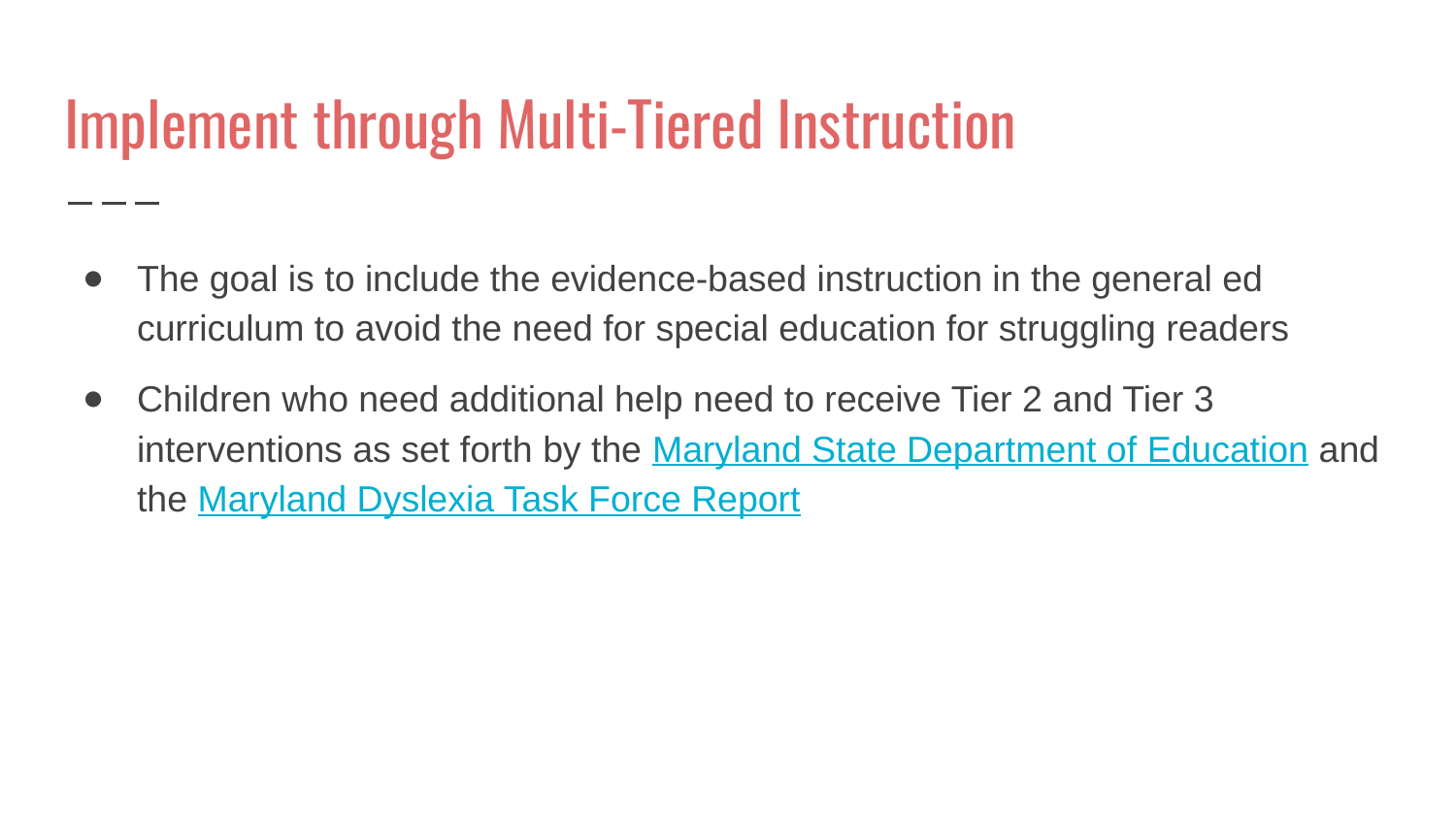

# Implement through Multi-Tiered Instruction
The goal is to include the evidence-based instruction in the general ed curriculum to avoid the need for special education for struggling readers
Children who need additional help need to receive Tier 2 and Tier 3 interventions as set forth by the Maryland State Department of Education and the Maryland Dyslexia Task Force Report